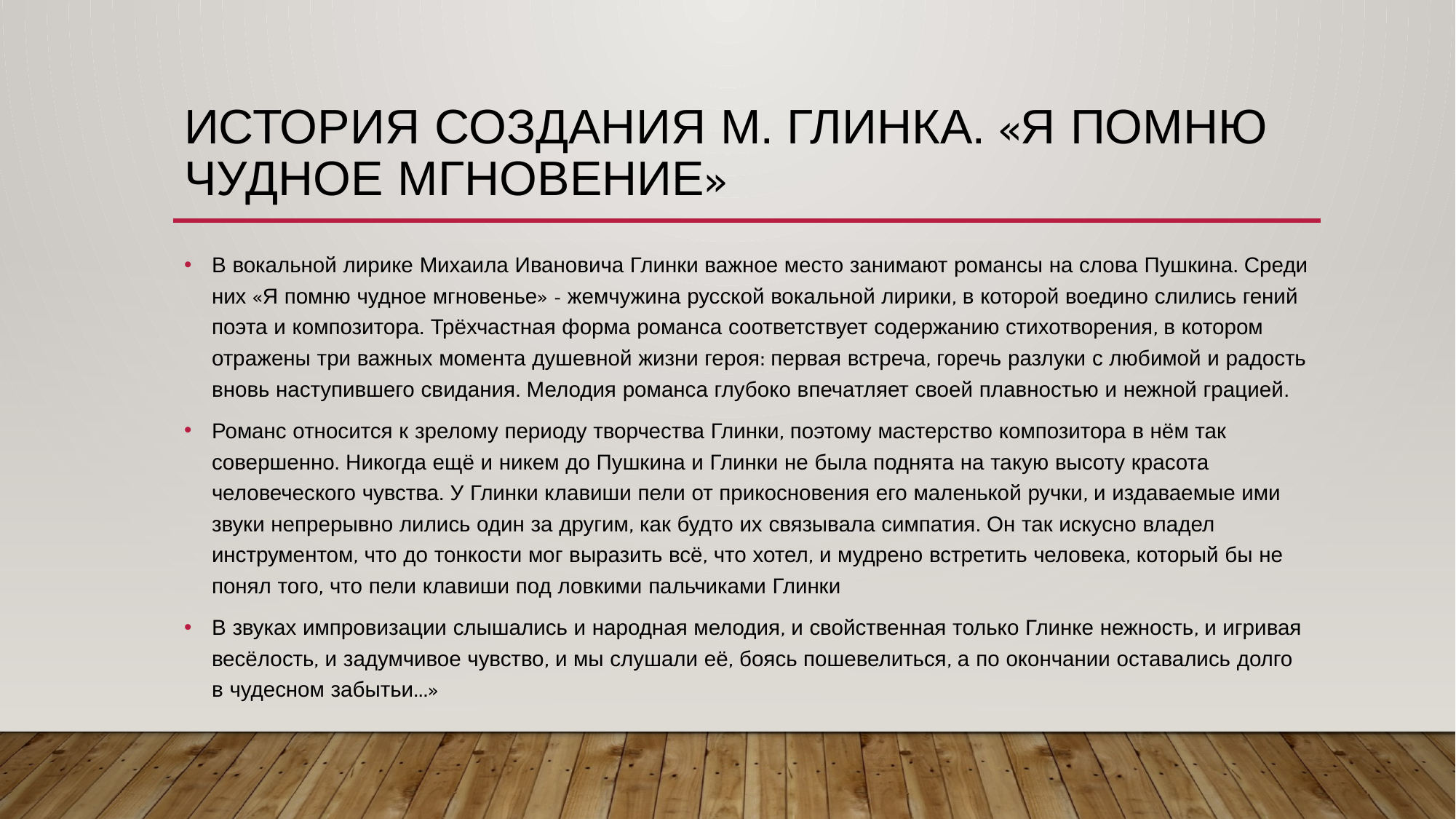

# История создания М. глинка. «Я помню чудное мгновение»
В вокальной лирике Михаила Ивановича Глинки важное место занимают романсы на слова Пушкина. Среди них «Я помню чудное мгновенье» - жемчужина русской вокальной лирики, в которой воедино слились гений поэта и композитора. Трёхчастная форма романса соответствует содержанию стихотворения, в котором отражены три важных момента душевной жизни героя: первая встреча, горечь разлуки с любимой и радость вновь наступившего свидания. Мелодия романса глубоко впечатляет своей плавностью и нежной грацией.
Романс относится к зрелому периоду творчества Глинки, поэтому мастерство композитора в нём так совершенно. Никогда ещё и никем до Пушкина и Глинки не была поднята на такую высоту красота человеческого чувства. У Глинки клавиши пели от прикосновения его маленькой ручки, и издаваемые ими звуки непрерывно лились один за другим, как будто их связывала симпатия. Он так искусно владел инструментом, что до тонкости мог выразить всё, что хотел, и мудрено встретить человека, который бы не понял того, что пели клавиши под ловкими пальчиками Глинки
В звуках импровизации слышались и народная мелодия, и свойственная только Глинке нежность, и игривая весёлость, и задумчивое чувство, и мы слушали её, боясь пошевелиться, а по окончании оставались долго в чудесном забытьи...»